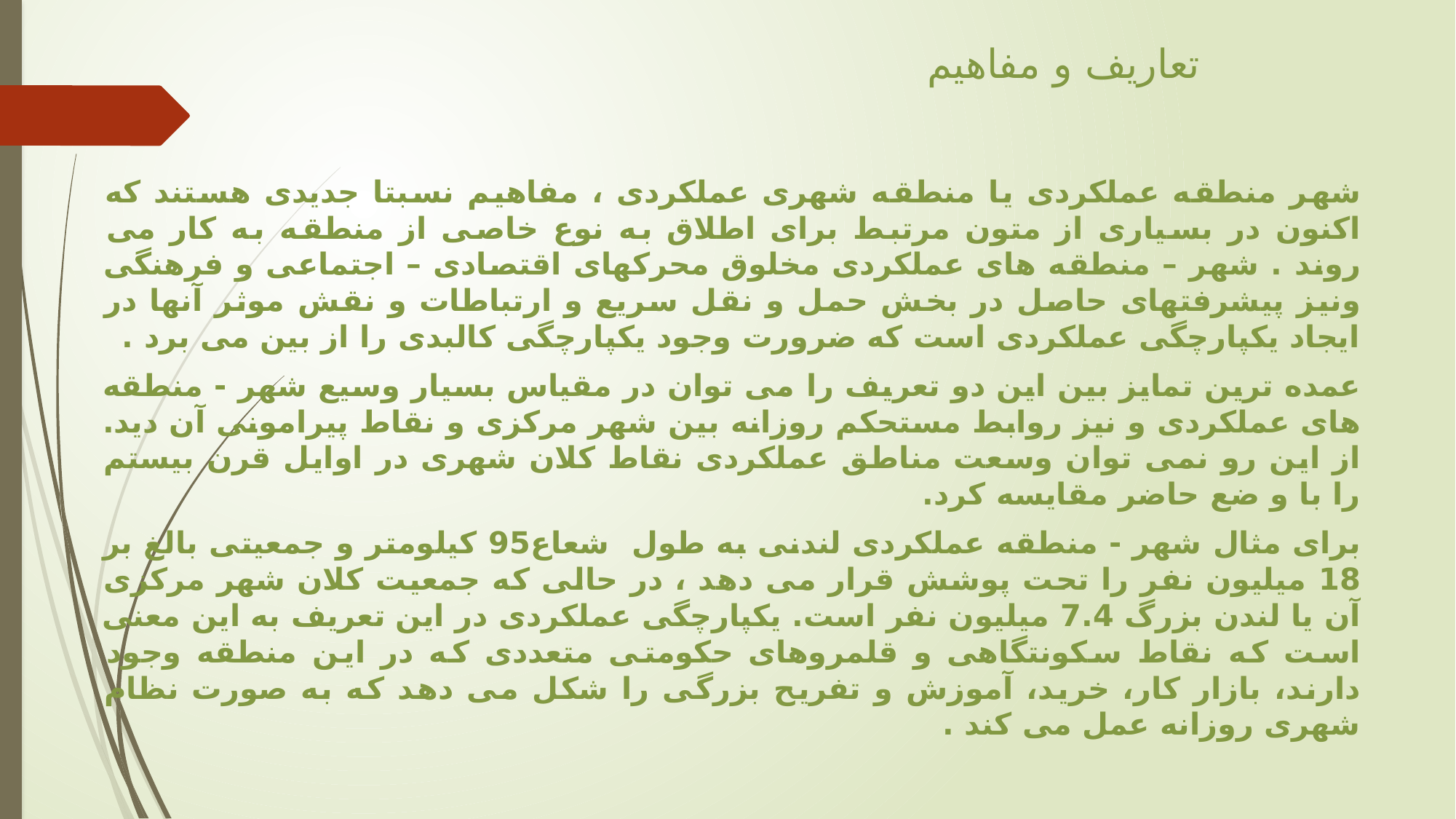

# تعاریف و مفاهیم
شهر منطقه عملکردی یا منطقه شهری عملکردی ، مفاهیم نسبتا جدیدی هستند که اکنون در بسیاری از متون مرتبط برای اطلاق به نوع خاصی از منطقه به کار می روند . شهر – منطقه های عملکردی مخلوق محرکهای اقتصادی – اجتماعی و فرهنگی ونیز پیشرفتهای حاصل در بخش حمل و نقل سریع و ارتباطات و نقش موثر آنها در ایجاد یکپارچگی عملکردی است که ضرورت وجود یکپارچگی کالبدی را از بین می برد .
عمده ترین تمایز بین این دو تعریف را می توان در مقیاس بسیار وسیع شهر - منطقه های عملکردی و نیز روابط مستحکم روزانه بین شهر مرکزی و نقاط پیرامونی آن دید. از این رو نمی توان وسعت مناطق عملکردی نقاط کلان شهری در اوایل قرن بیستم را با و ضع حاضر مقایسه کرد.
برای مثال شهر - منطقه عملکردی لندنی به طول  شعاع95 کیلومتر و جمعیتی بالغ بر 18 میلیون نفر را تحت پوشش قرار می دهد ، در حالی که جمعیت کلان شهر مرکزی آن یا لندن بزرگ 7.4 میلیون نفر است. یکپارچگی عملکردی در این تعریف به این معنی است که نقاط سکونتگاهی و قلمروهای حکومتی متعددی که در این منطقه وجود دارند، بازار کار، خرید، آموزش و تفریح بزرگی را شکل می دهد که به صورت نظام شهری روزانه عمل می کند .